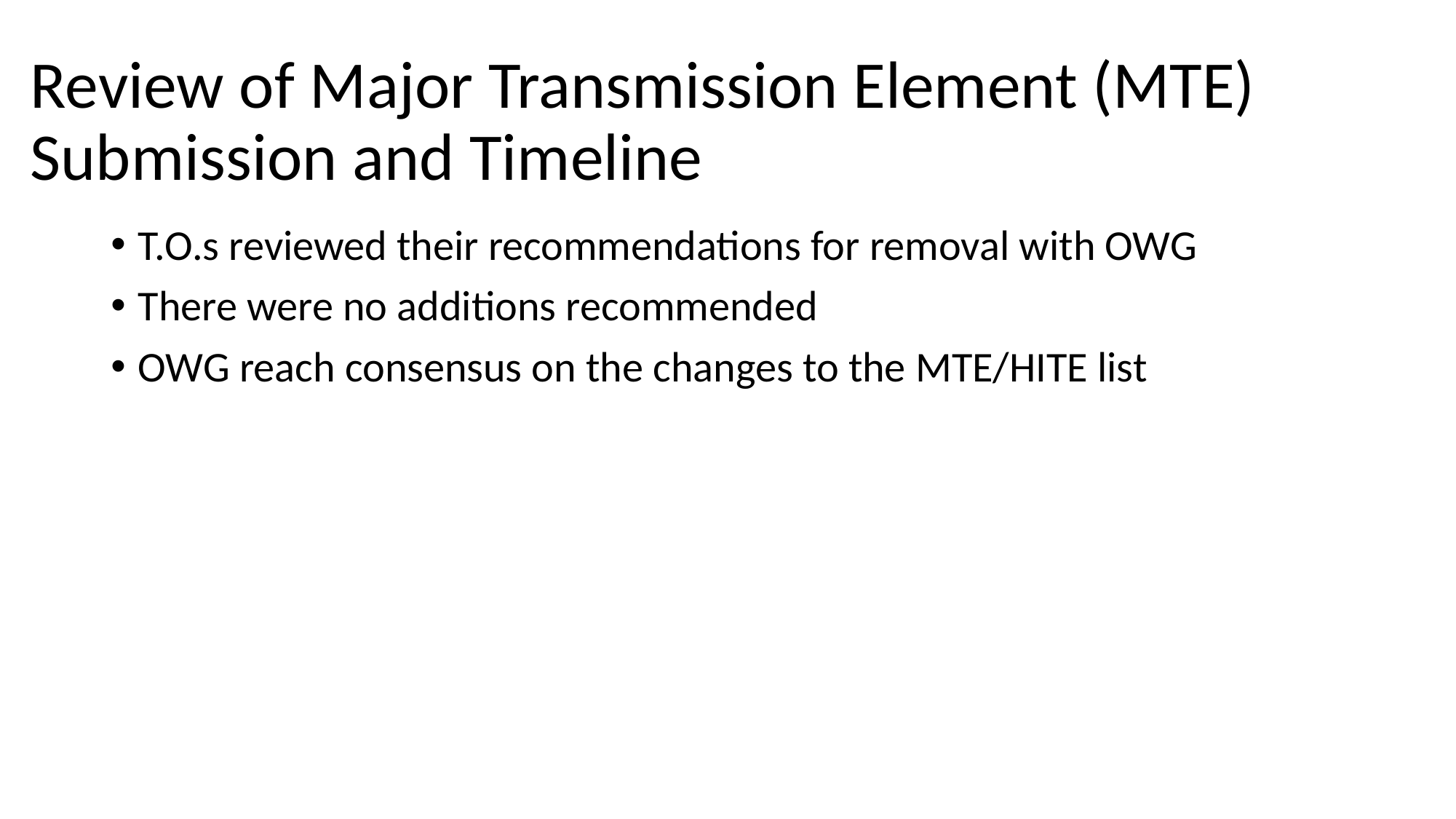

# Review of Major Transmission Element (MTE) Submission and Timeline
T.O.s reviewed their recommendations for removal with OWG
There were no additions recommended
OWG reach consensus on the changes to the MTE/HITE list